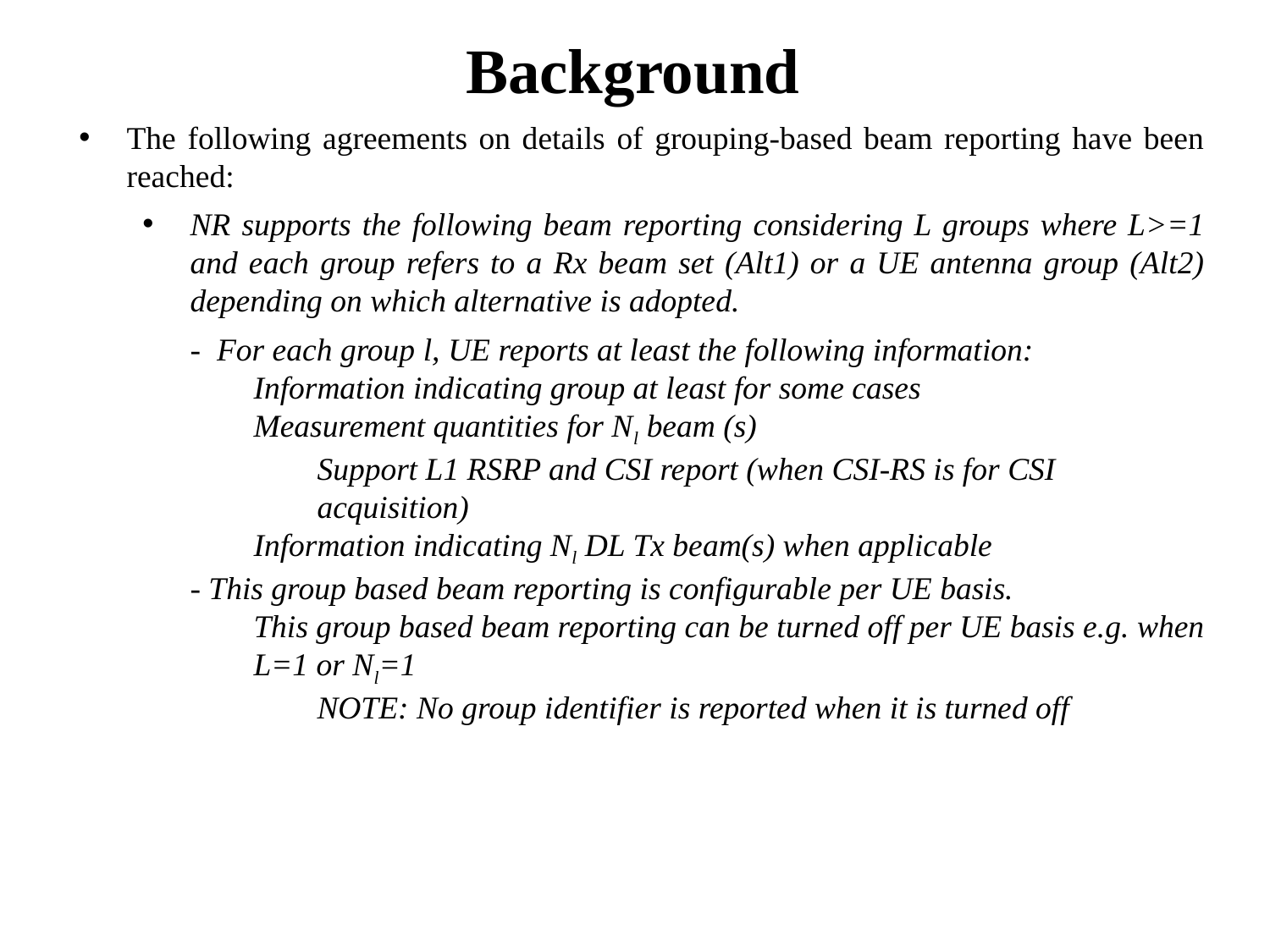

# Background
The following agreements on details of grouping-based beam reporting have been reached:
NR supports the following beam reporting considering L groups where L>=1 and each group refers to a Rx beam set (Alt1) or a UE antenna group (Alt2) depending on which alternative is adopted.
-  For each group l, UE reports at least the following information:
Information indicating group at least for some cases
Measurement quantities for Nl beam (s)
Support L1 RSRP and CSI report (when CSI-RS is for CSI acquisition)
Information indicating Nl DL Tx beam(s) when applicable
- This group based beam reporting is configurable per UE basis.
This group based beam reporting can be turned off per UE basis e.g. when L=1 or Nl=1
NOTE: No group identifier is reported when it is turned off